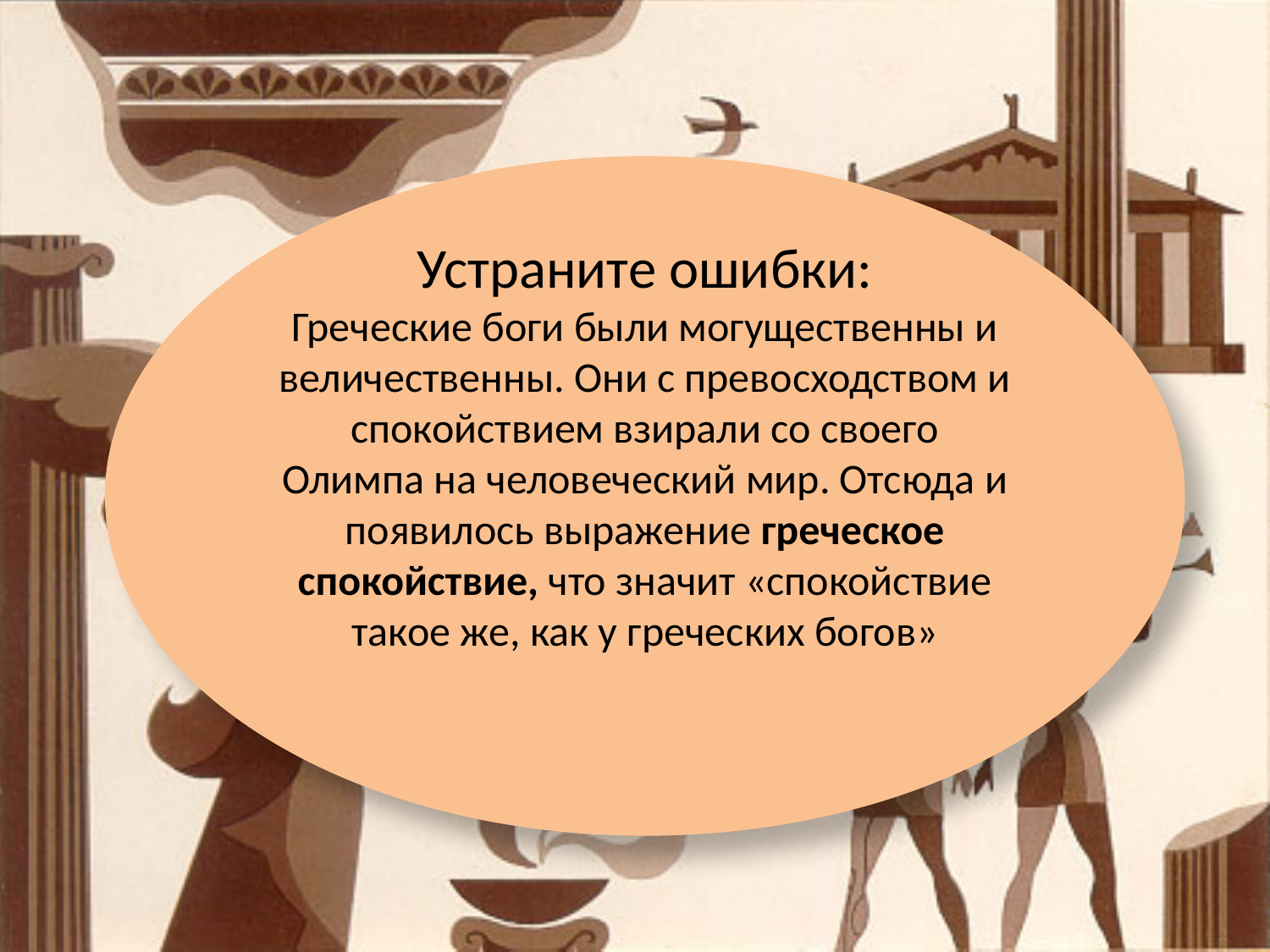

Устраните ошибки:
Греческие боги были могущественны и величественны. Они с превосходством и спокойствием взирали со своего Олимпа на человеческий мир. Отсюда и появилось выражение греческое спокойствие, что значит «спокойствие такое же, как у греческих богов»